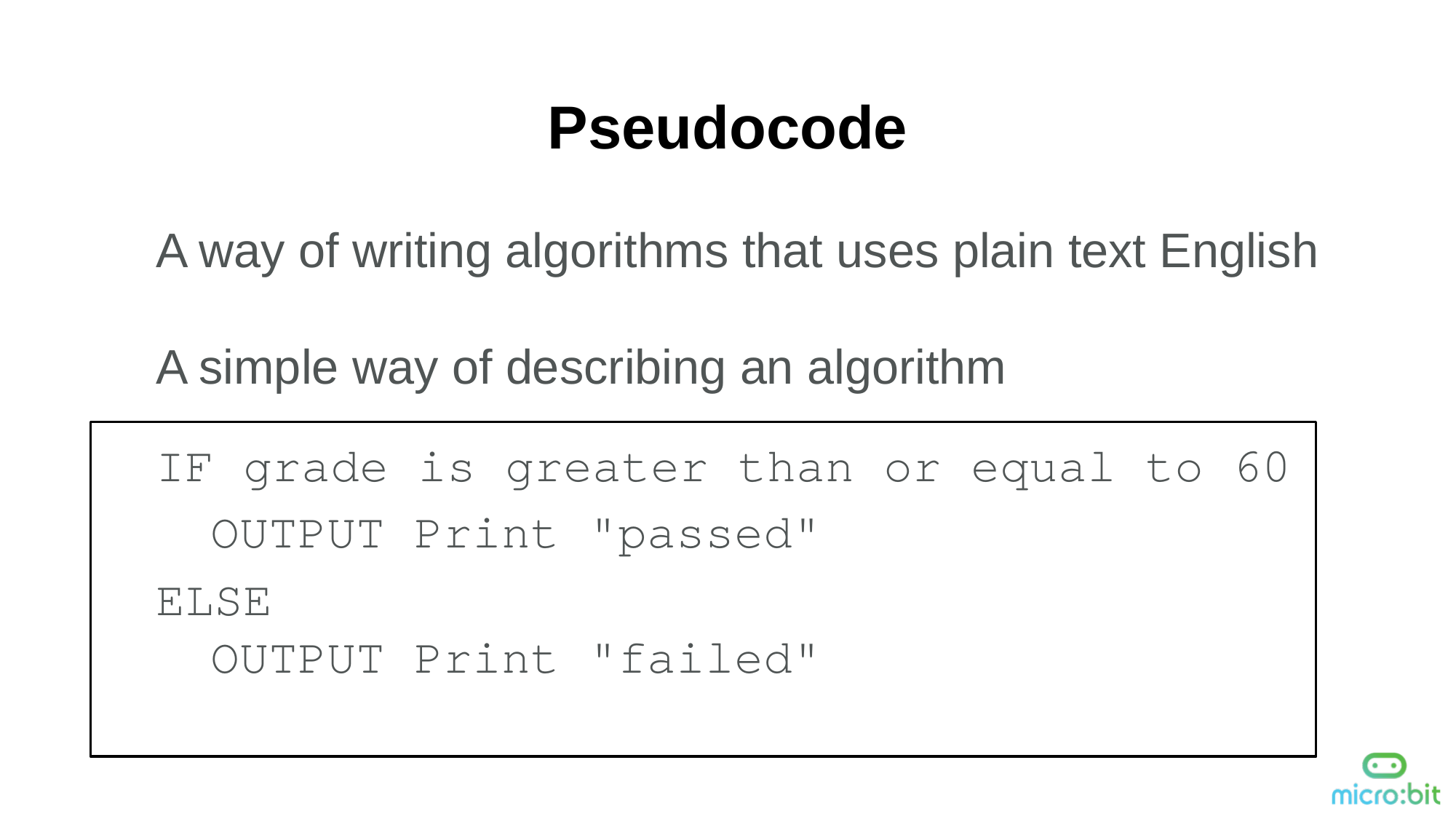

Pseudocode

A way of writing algorithms that uses plain text English

A simple way of describing an algorithm

IF grade is greater than or equal to 60
OUTPUT Print "passed"
ELSE
OUTPUT Print "failed"